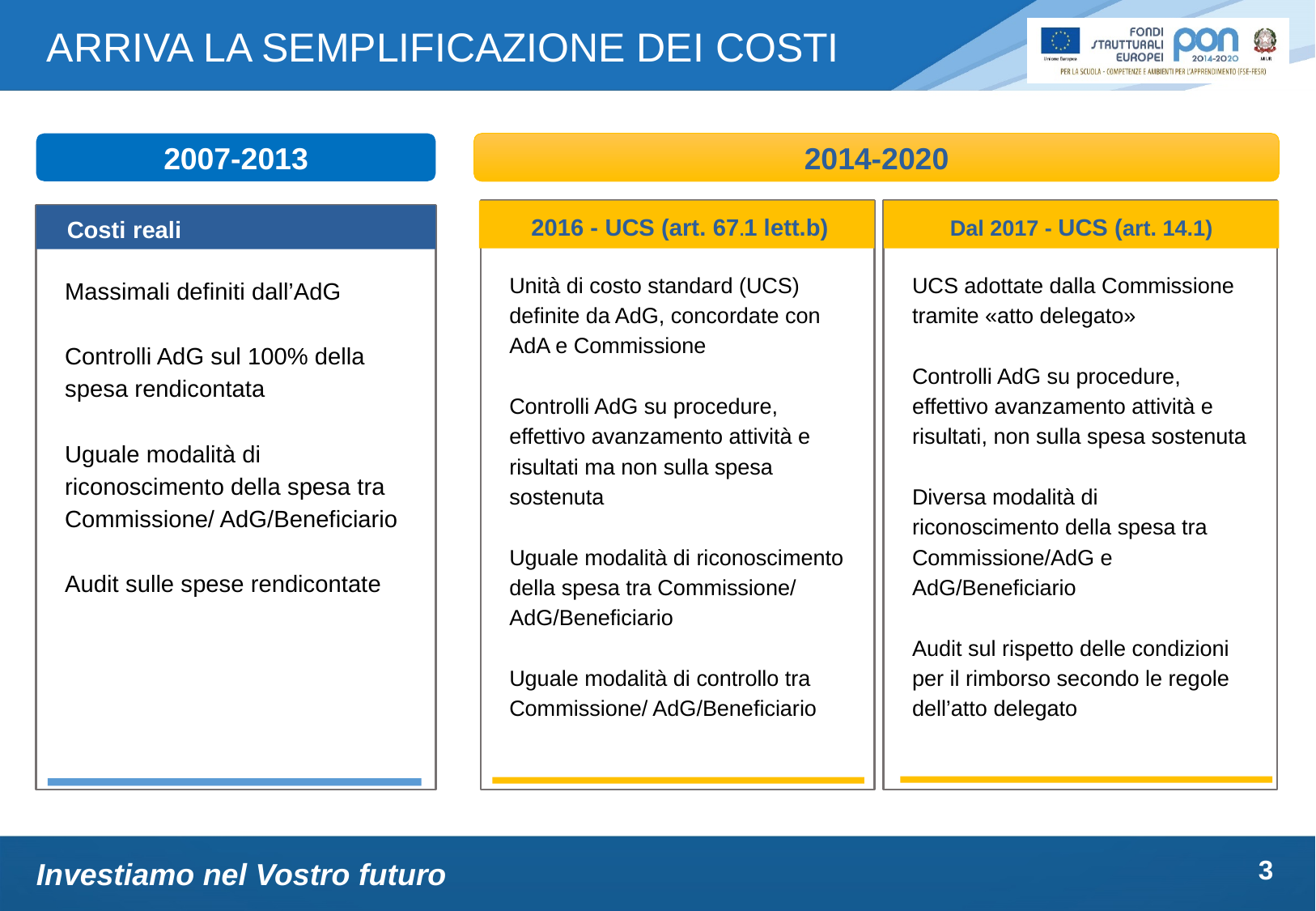

ARRIVA LA SEMPLIFICAZIONE DEI COSTI
2007-2013
2014-2020
Dal 2017 - UCS (art. 14.1)
UCS adottate dalla Commissione tramite «atto delegato»

Controlli AdG su procedure, effettivo avanzamento attività e risultati, non sulla spesa sostenuta

Diversa modalità di riconoscimento della spesa tra Commissione/AdG e  AdG/Beneficiario

Audit sul rispetto delle condizioni per il rimborso secondo le regole dell’atto delegato

Unità di costo standard (UCS) definite da AdG, concordate con AdA e Commissione

Controlli AdG su procedure, effettivo avanzamento attività e risultati ma non sulla spesa sostenuta

Uguale modalità di riconoscimento della spesa tra Commissione/ AdG/Beneficiario

Uguale modalità di controllo tra Commissione/ AdG/Beneficiario
 2016 - UCS (art. 67.1 lett.b)

Massimali definiti dall’AdG

Controlli AdG sul 100% della spesa rendicontata

Uguale modalità di riconoscimento della spesa tra Commissione/ AdG/Beneficiario

Audit sulle spese rendicontate

 Costi reali

3
Investiamo nel Vostro futuro